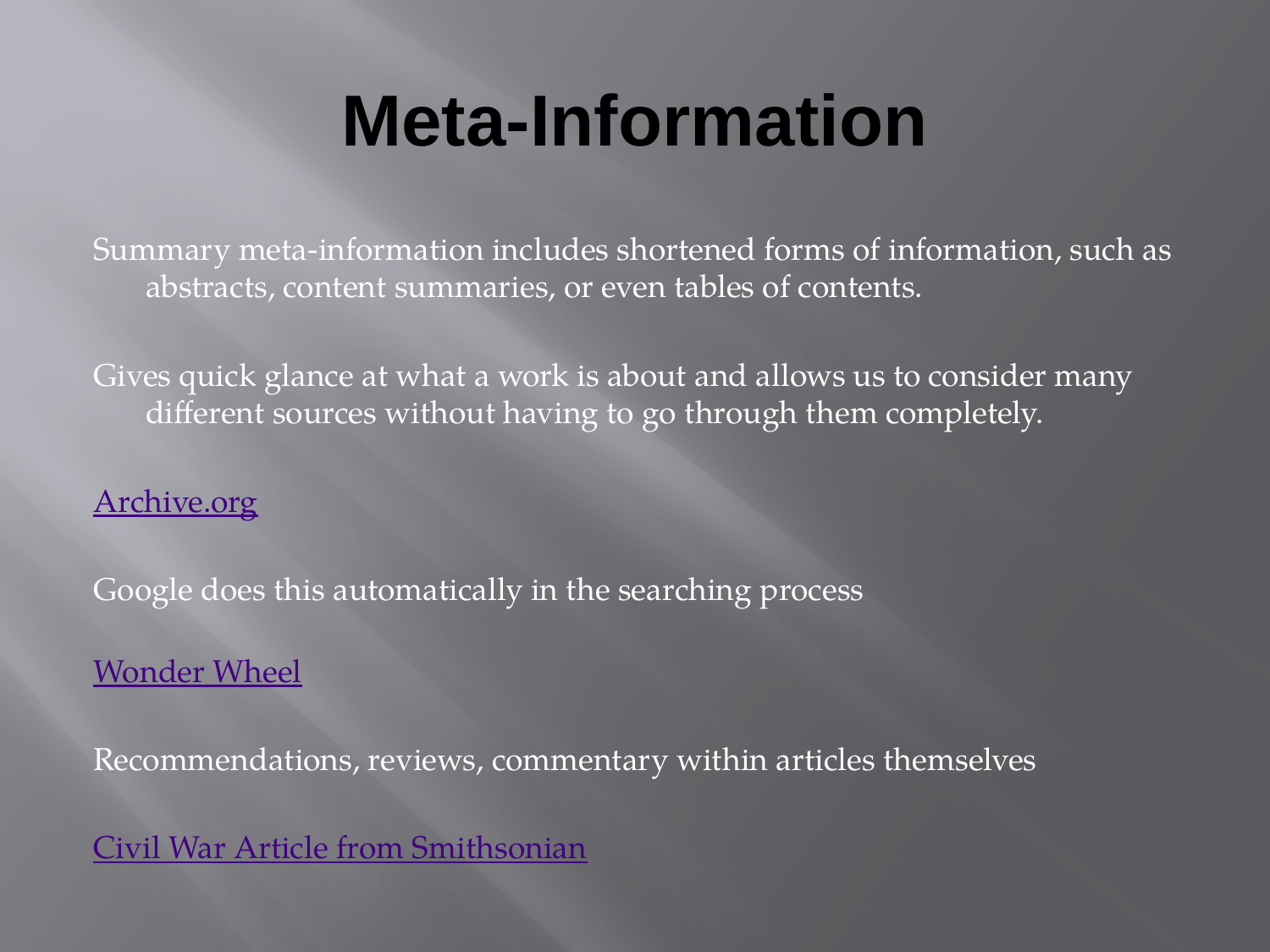

# Meta-Information
Summary meta-information includes shortened forms of information, such as abstracts, content summaries, or even tables of contents.

Gives quick glance at what a work is about and allows us to consider many different sources without having to go through them completely.

Archive.org

Google does this automatically in the searching process
Wonder Wheel

Recommendations, reviews, commentary within articles themselves

Civil War Article from Smithsonian